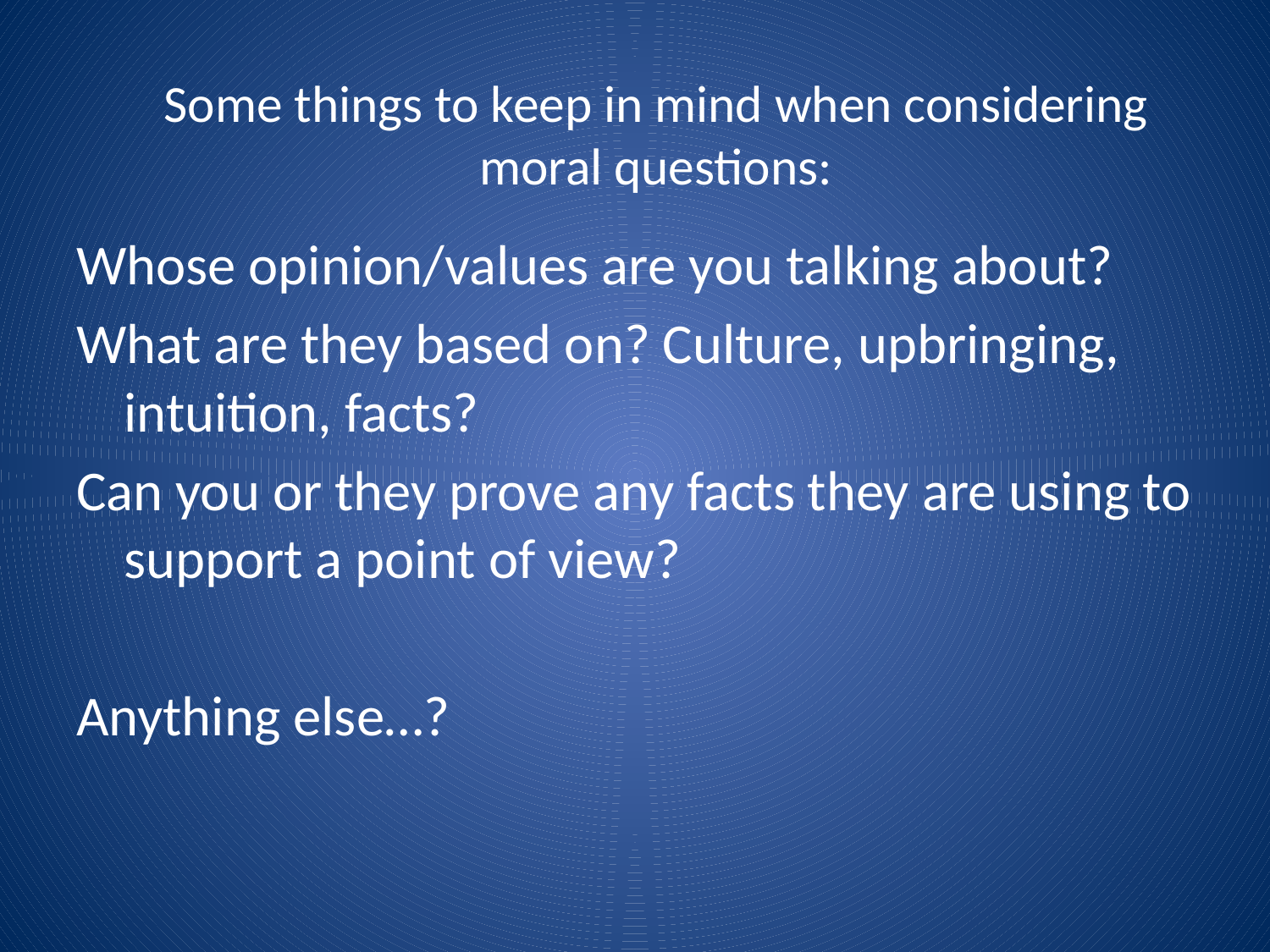

# Some things to keep in mind when considering moral questions:
Whose opinion/values are you talking about?
What are they based on? Culture, upbringing, intuition, facts?
Can you or they prove any facts they are using to support a point of view?

Anything else…?